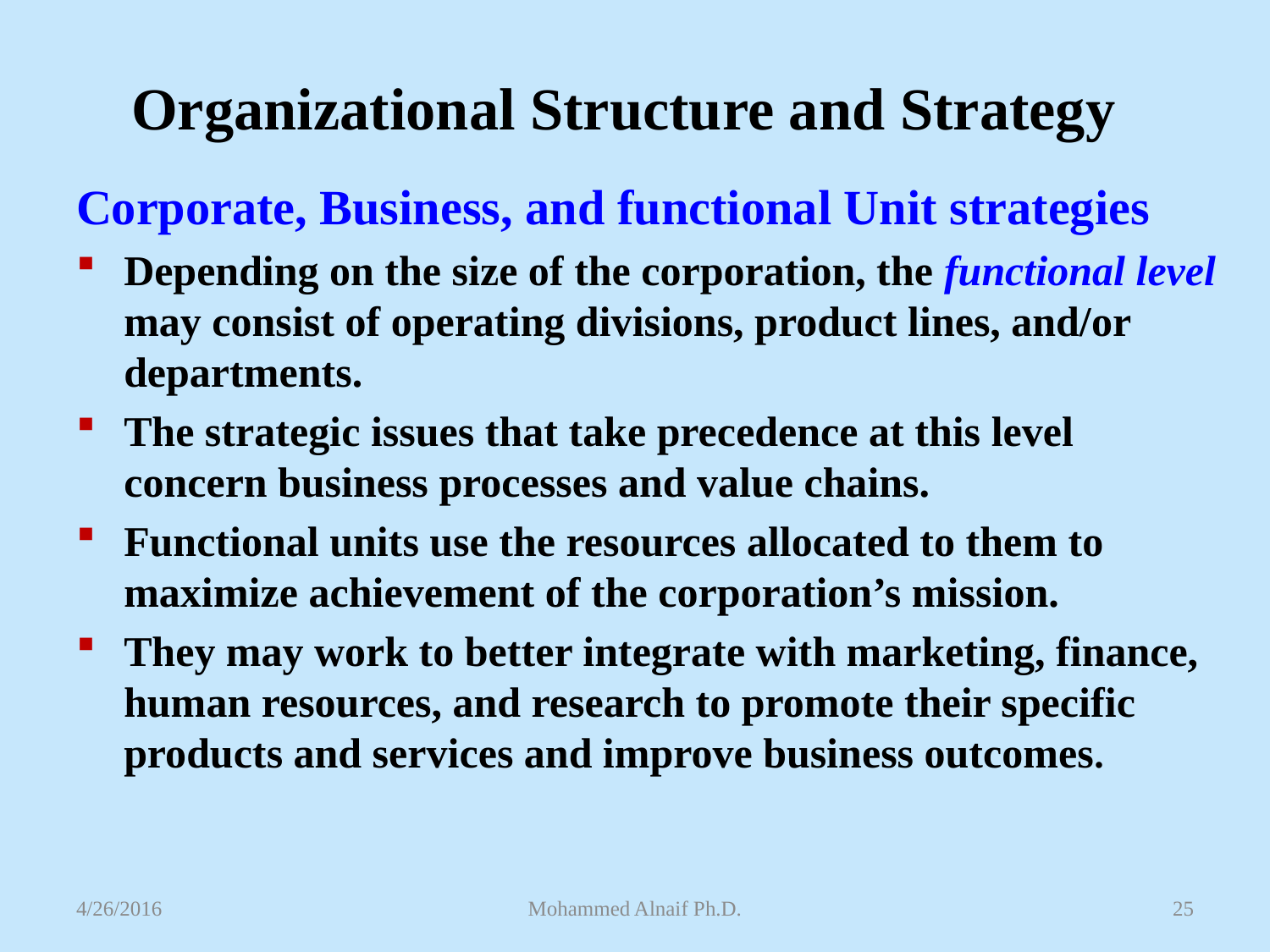

# Organizational Structure and Strategy
Corporate, Business, and functional Unit strategies
Depending on the size of the corporation, the functional level may consist of operating divisions, product lines, and/or departments.
The strategic issues that take precedence at this level concern business processes and value chains.
Functional units use the resources allocated to them to maximize achievement of the corporation’s mission.
They may work to better integrate with marketing, finance, human resources, and research to promote their specific products and services and improve business outcomes.
4/26/2016
Mohammed Alnaif Ph.D.
25